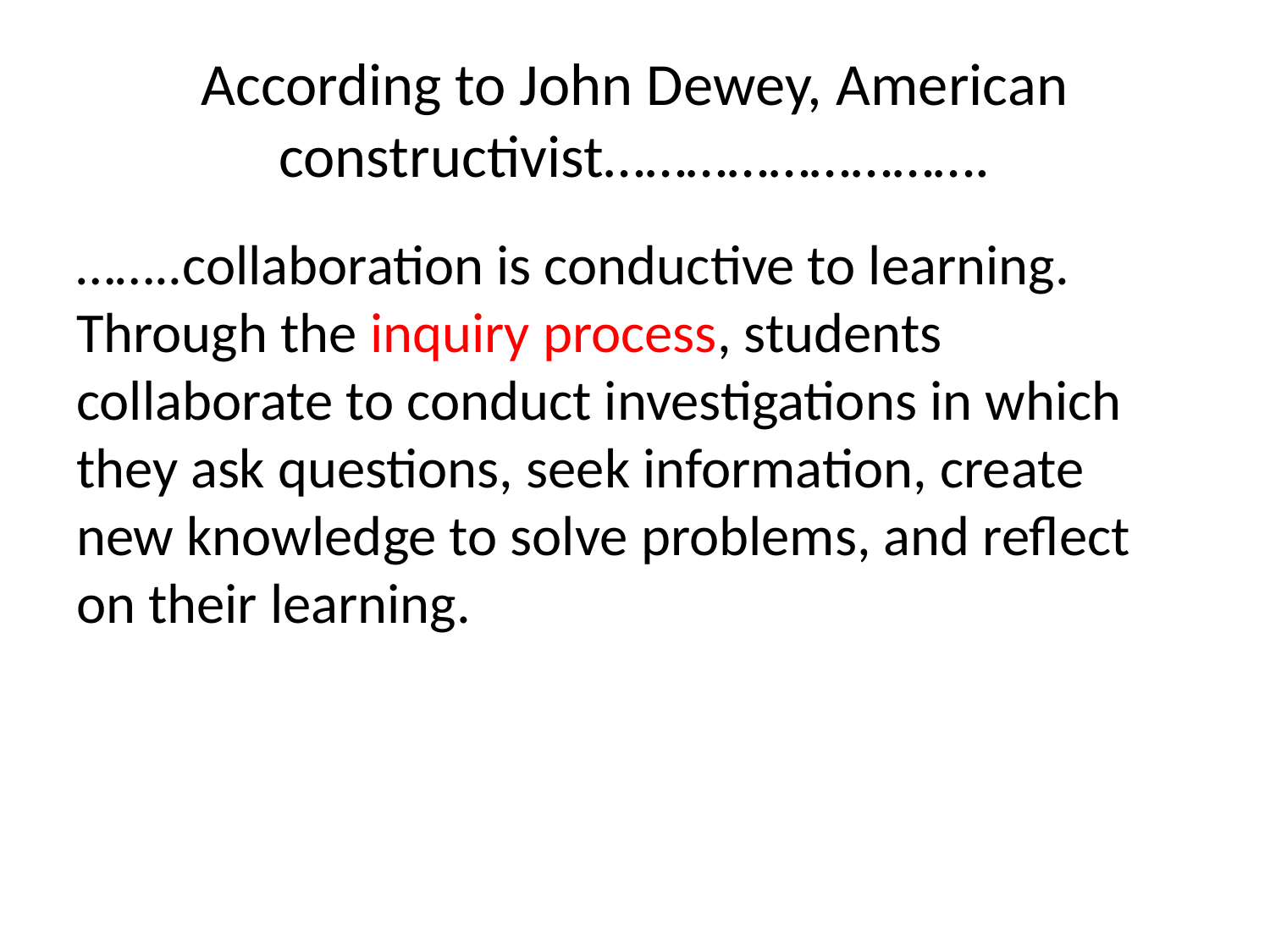

# According to John Dewey, American constructivist……………………….
……..collaboration is conductive to learning. Through the inquiry process, students collaborate to conduct investigations in which they ask questions, seek information, create new knowledge to solve problems, and reflect on their learning.